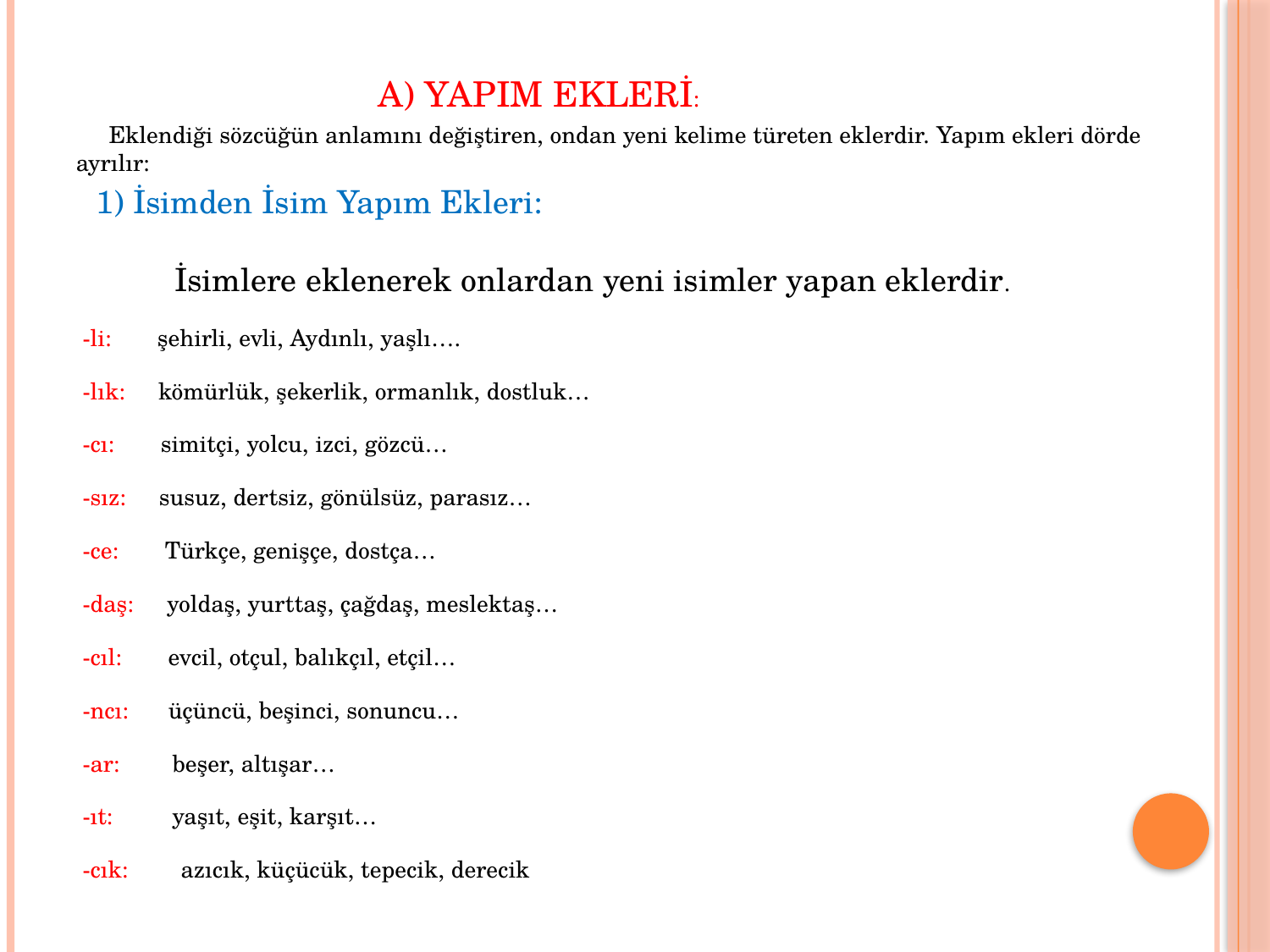

A) YAPIM EKLERİ:
     Eklendiği sözcüğün anlamını değiştiren, ondan yeni kelime türeten eklerdir. Yapım ekleri dörde ayrılır:
   1) İsimden İsim Yapım Ekleri:

               İsimlere eklenerek onlardan yeni isimler yapan eklerdir.
 -li:       şehirli, evli, Aydınlı, yaşlı….
 -lık:     kömürlük, şekerlik, ormanlık, dostluk…
 -cı:       simitçi, yolcu, izci, gözcü…
 -sız:     susuz, dertsiz, gönülsüz, parasız…
 -ce:       Türkçe, genişçe, dostça…
 -daş:     yoldaş, yurttaş, çağdaş, meslektaş…
 -cıl:       evcil, otçul, balıkçıl, etçil…
 -ncı:      üçüncü, beşinci, sonuncu…
 -ar:        beşer, altışar…
 -ıt:         yaşıt, eşit, karşıt…
 -cık:        azıcık, küçücük, tepecik, derecik